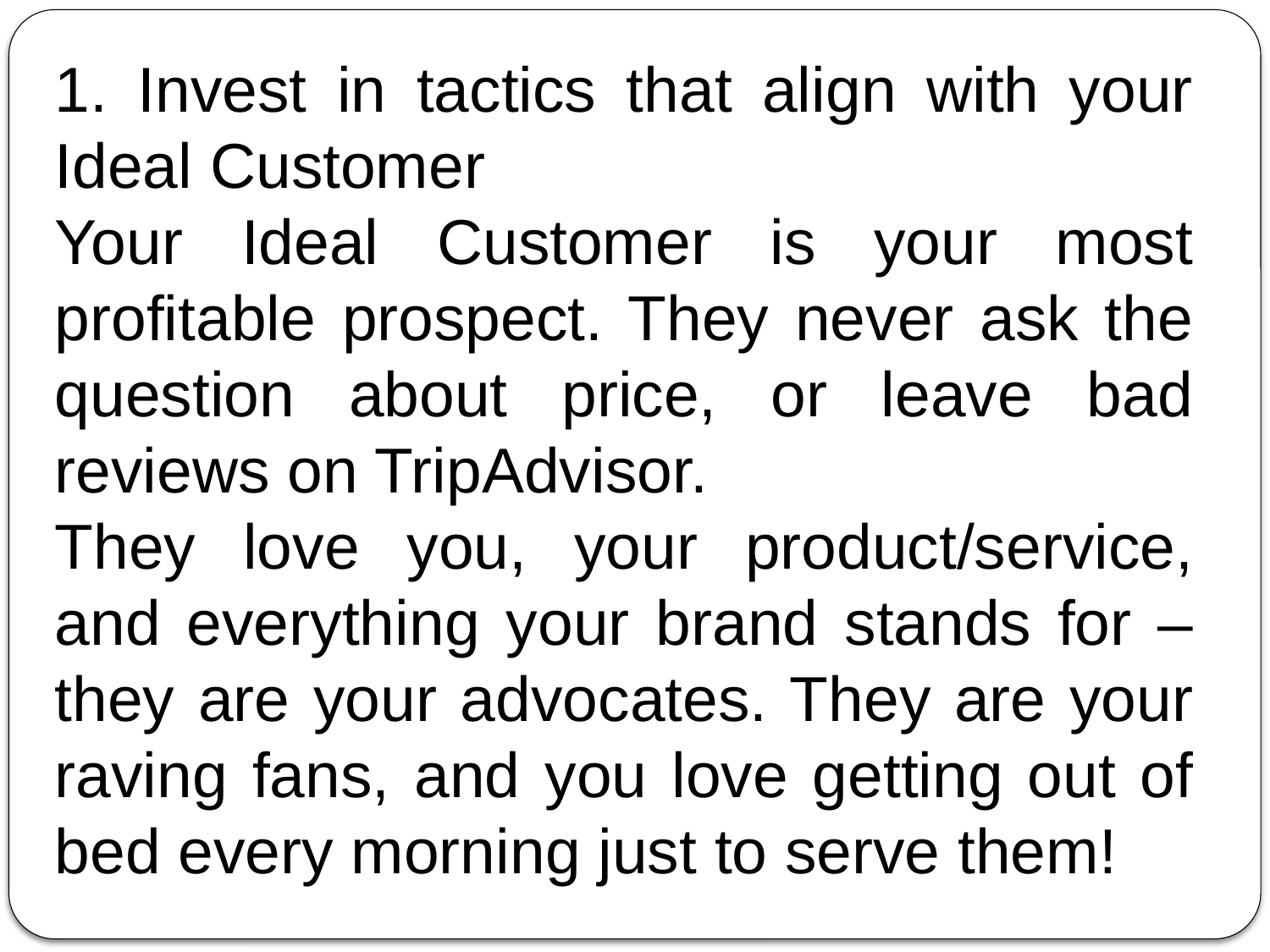

1. Invest in tactics that align with your Ideal Customer
Your Ideal Customer is your most profitable prospect. They never ask the question about price, or leave bad reviews on TripAdvisor.
They love you, your product/service, and everything your brand stands for – they are your advocates. They are your raving fans, and you love getting out of bed every morning just to serve them!